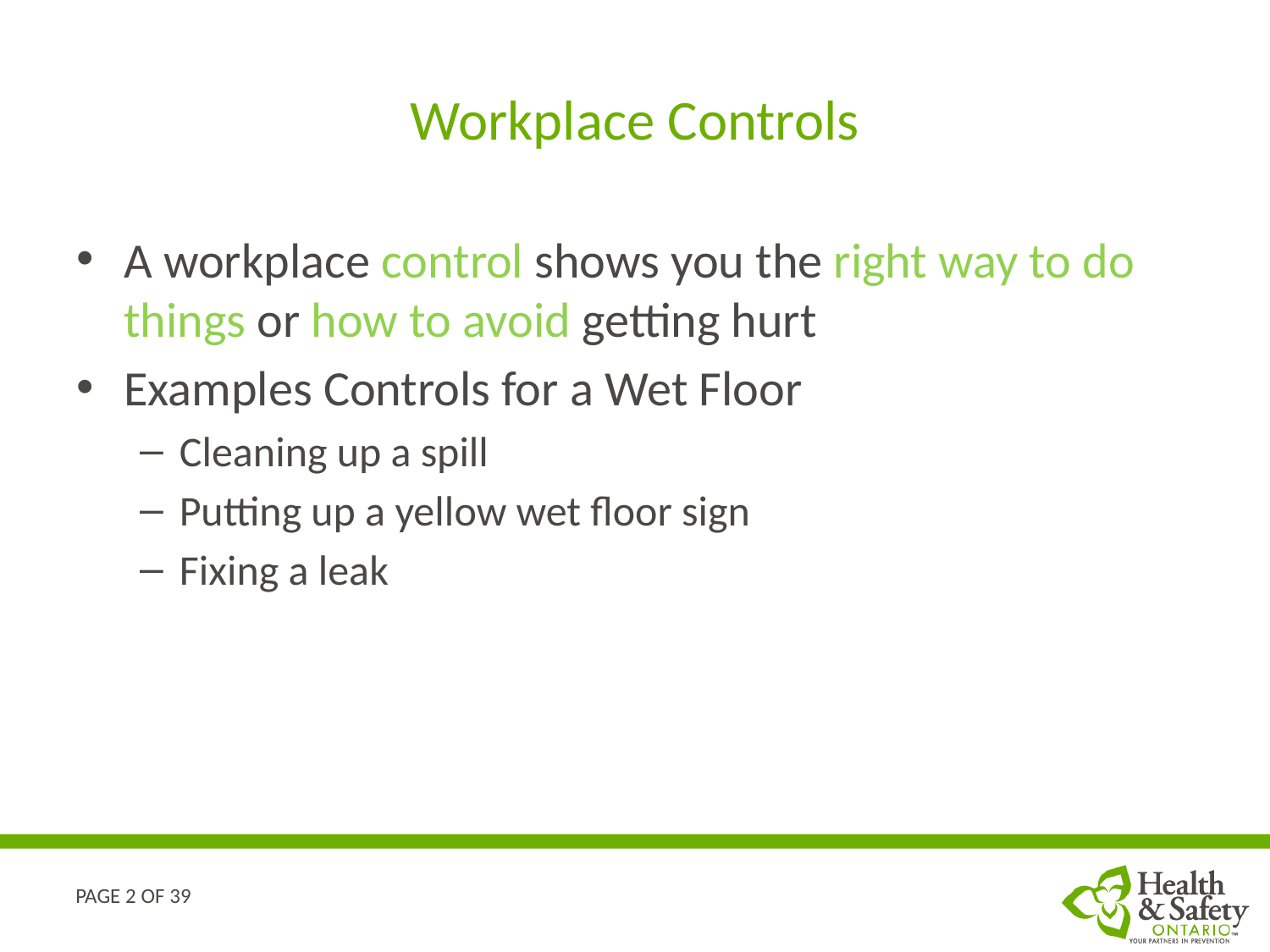

# Workplace Controls
A workplace control shows you the right way to do things or how to avoid getting hurt
Examples Controls for a Wet Floor
Cleaning up a spill
Putting up a yellow wet floor sign
Fixing a leak